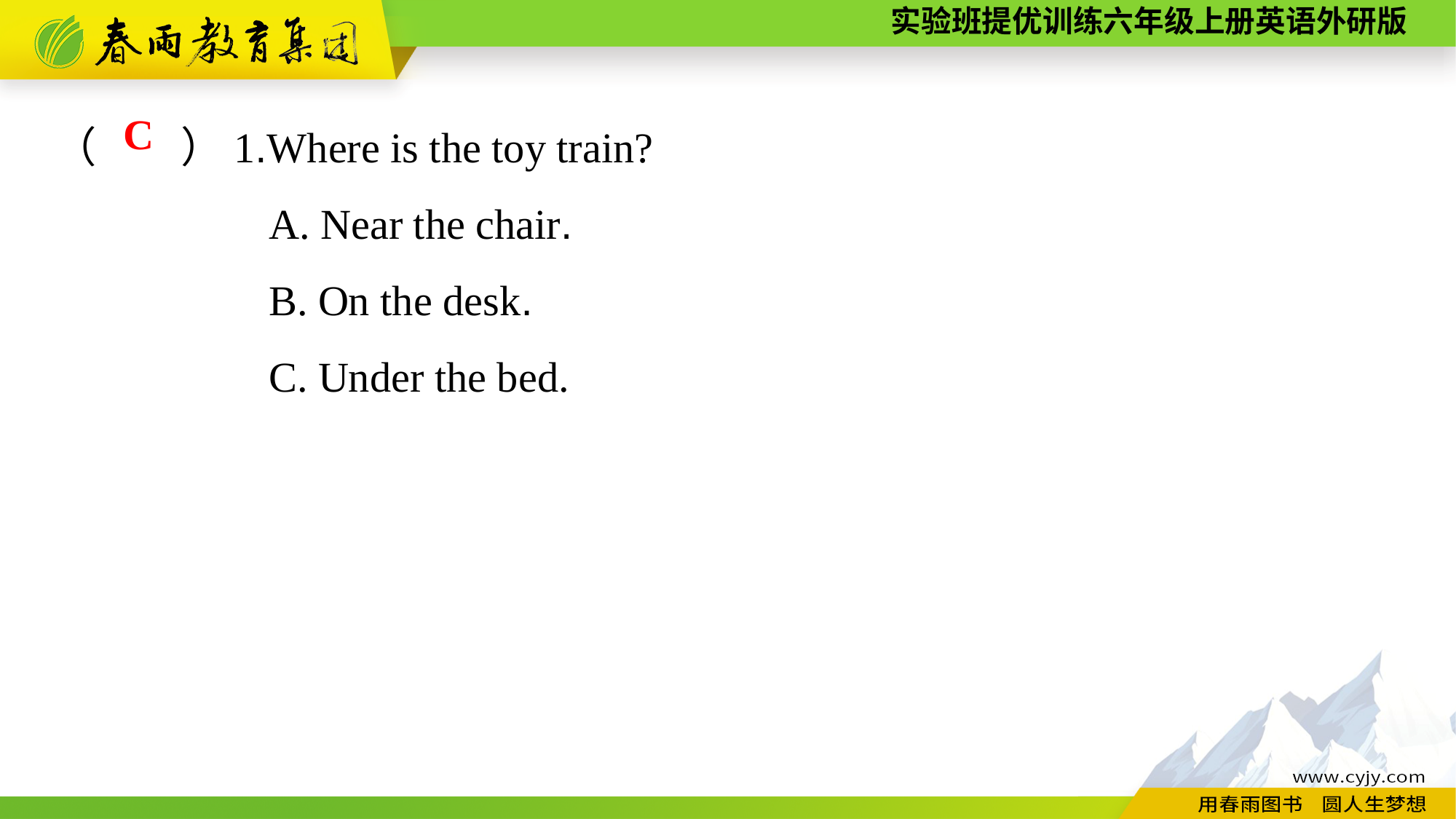

（　　）1.Where is the toy train?
A. Near the chair.
B. On the desk.
C. Under the bed.
C